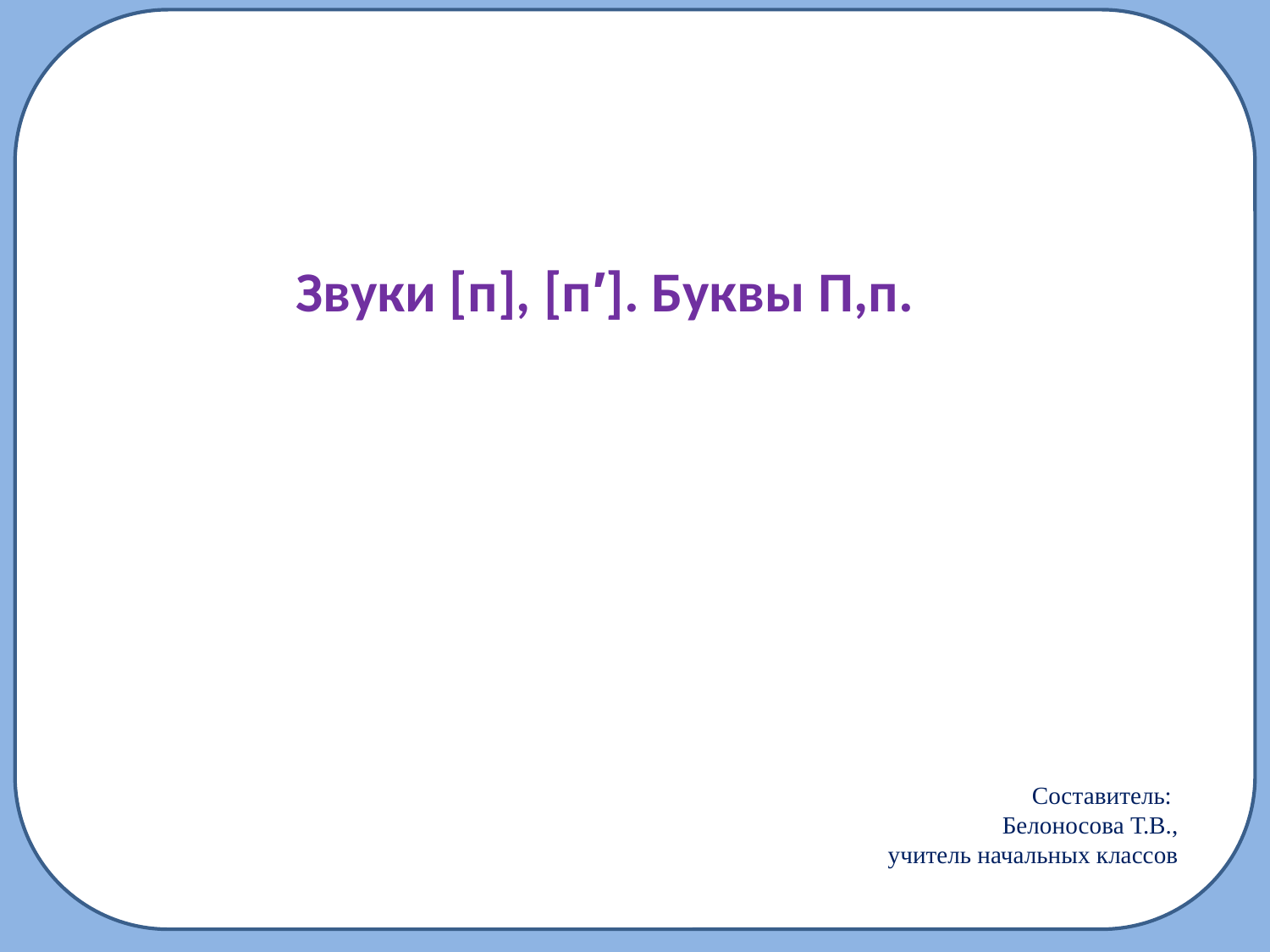

Звуки [п], [п′]. Буквы П,п.

Составитель:
Белоносова Т.В.,
учитель начальных классов